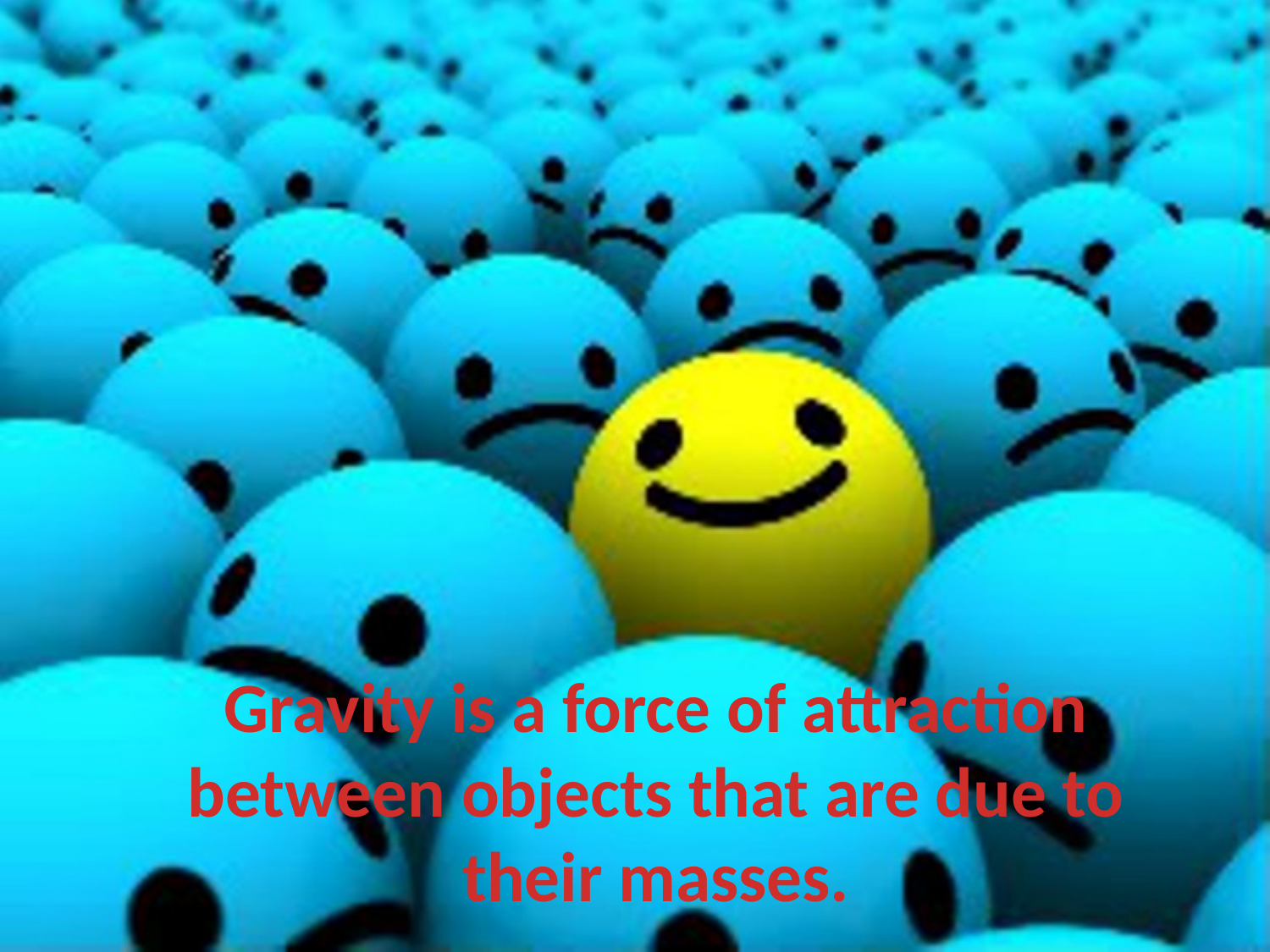

Gravity is a force of attraction between objects that are due to their masses.